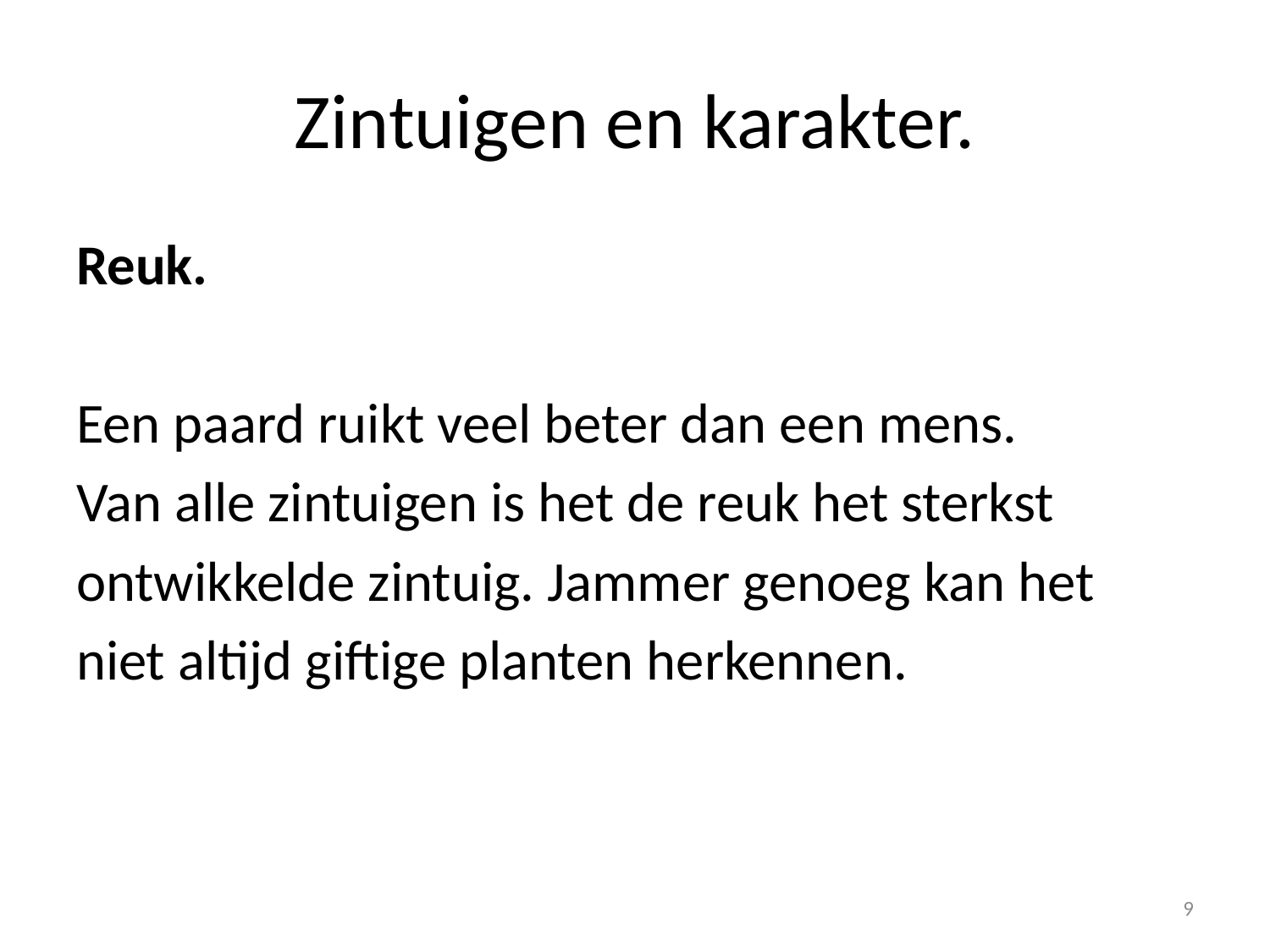

# Zintuigen en karakter.
Reuk.

Een paard ruikt veel beter dan een mens.
Van alle zintuigen is het de reuk het sterkst
ontwikkelde zintuig. Jammer genoeg kan het
niet altijd giftige planten herkennen.

9